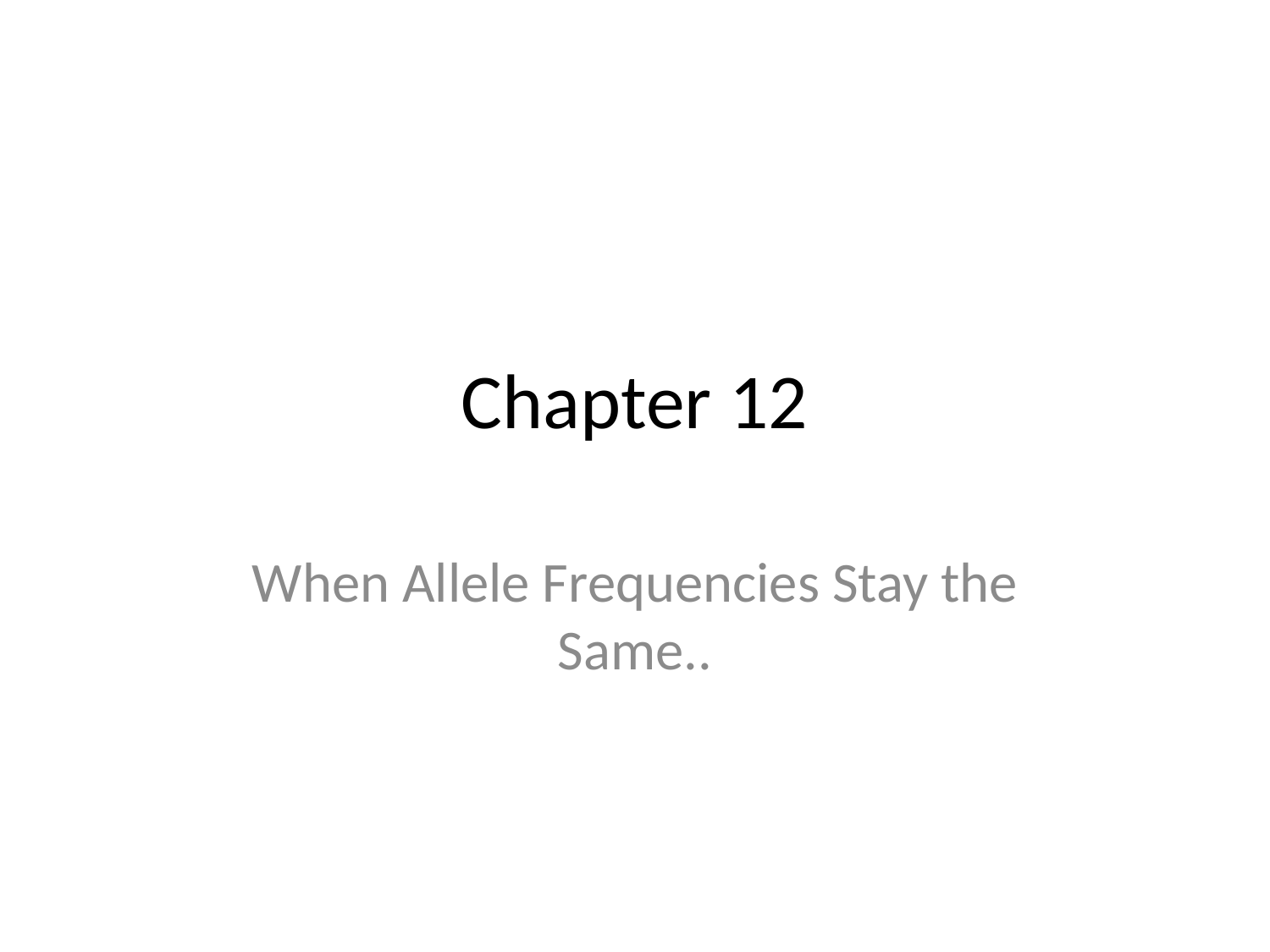

# Chapter 12
When Allele Frequencies Stay the Same..